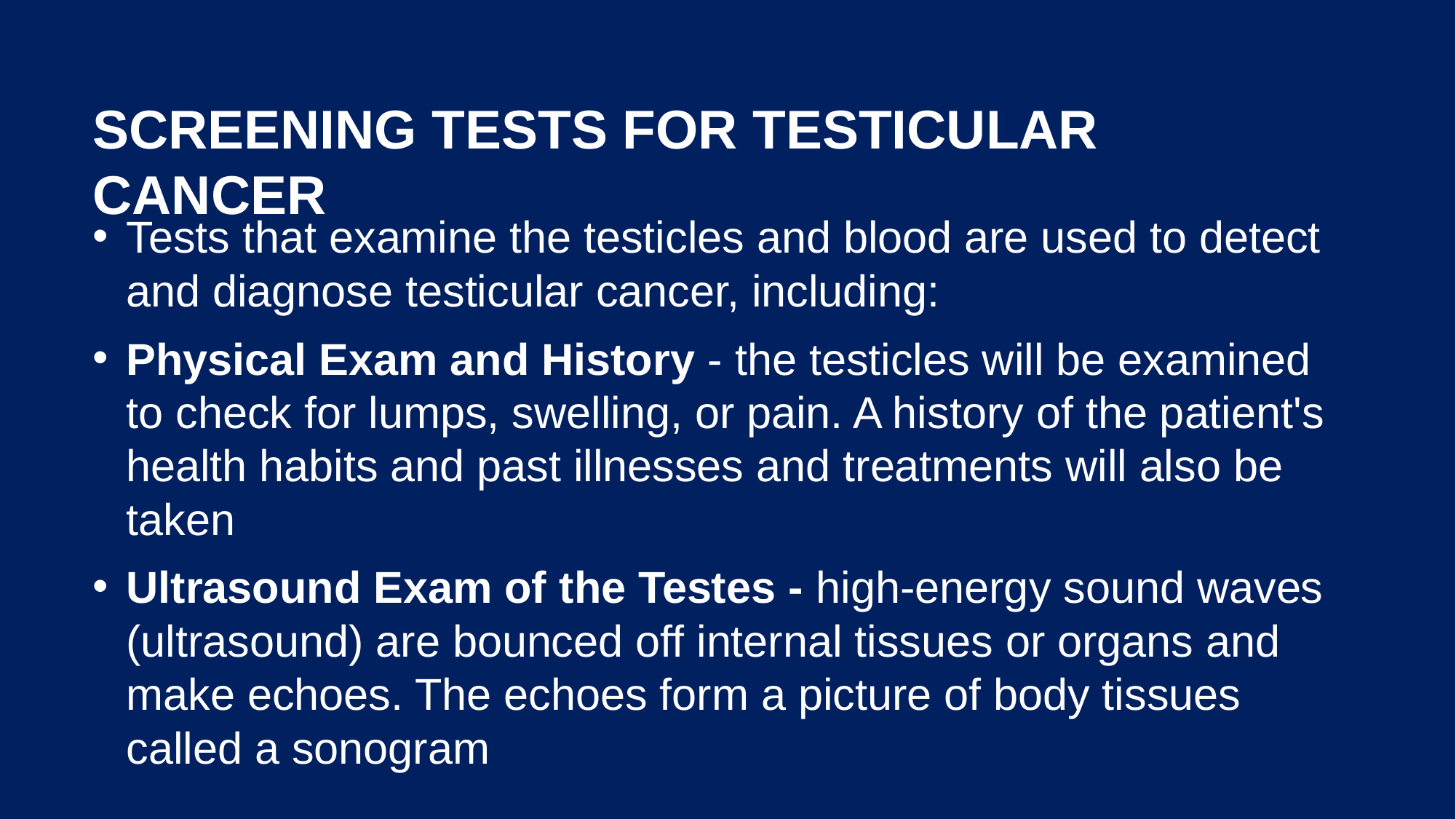

# Screening tests for testicular cancer
Tests that examine the testicles and blood are used to detect and diagnose testicular cancer, including:
Physical Exam and History - the testicles will be examined to check for lumps, swelling, or pain. A history of the patient's health habits and past illnesses and treatments will also be taken
Ultrasound Exam of the Testes - high-energy sound waves (ultrasound) are bounced off internal tissues or organs and make echoes. The echoes form a picture of body tissues called a sonogram